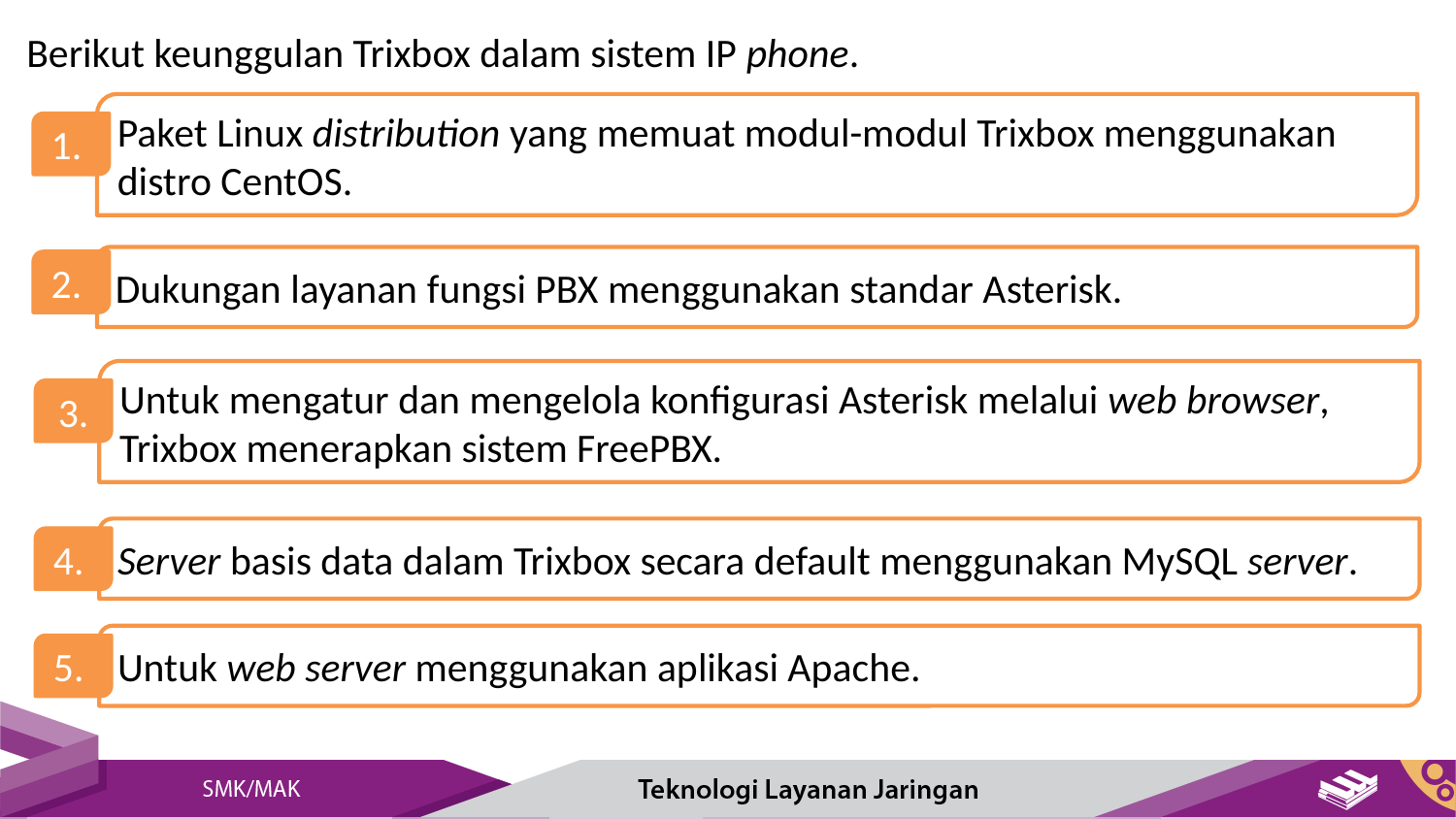

Berikut keunggulan Trixbox dalam sistem IP phone.
Paket Linux distribution yang memuat modul-modul Trixbox menggunakan distro CentOS.
1.
Dukungan layanan fungsi PBX menggunakan standar Asterisk.
2.
Untuk mengatur dan mengelola konfigurasi Asterisk melalui web browser, Trixbox menerapkan sistem FreePBX.
3.
Server basis data dalam Trixbox secara default menggunakan MySQL server.
4.
Untuk web server menggunakan aplikasi Apache.
5.